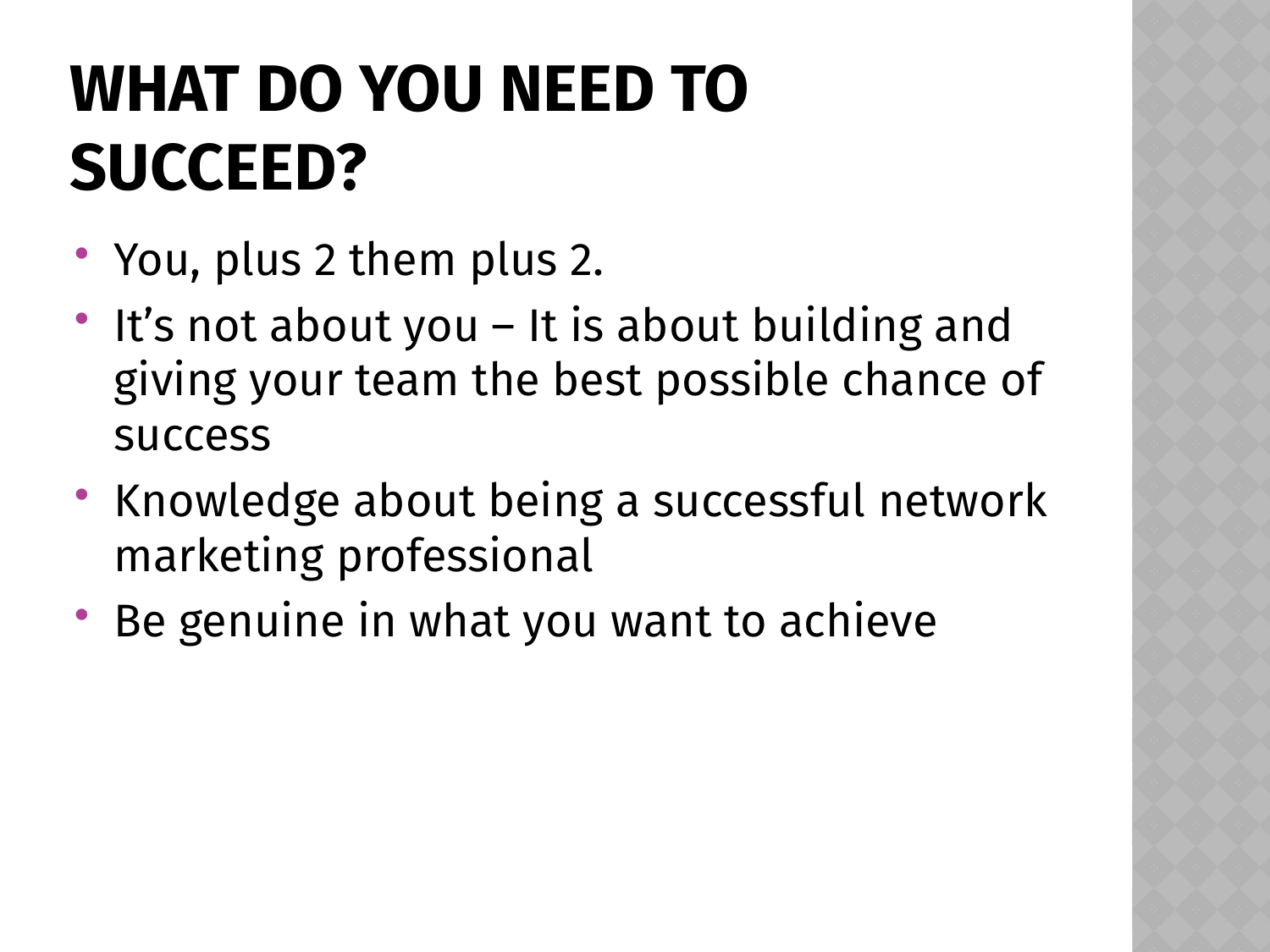

# What do you need to succeed?
You, plus 2 them plus 2.
It’s not about you – It is about building and giving your team the best possible chance of success
Knowledge about being a successful network marketing professional
Be genuine in what you want to achieve